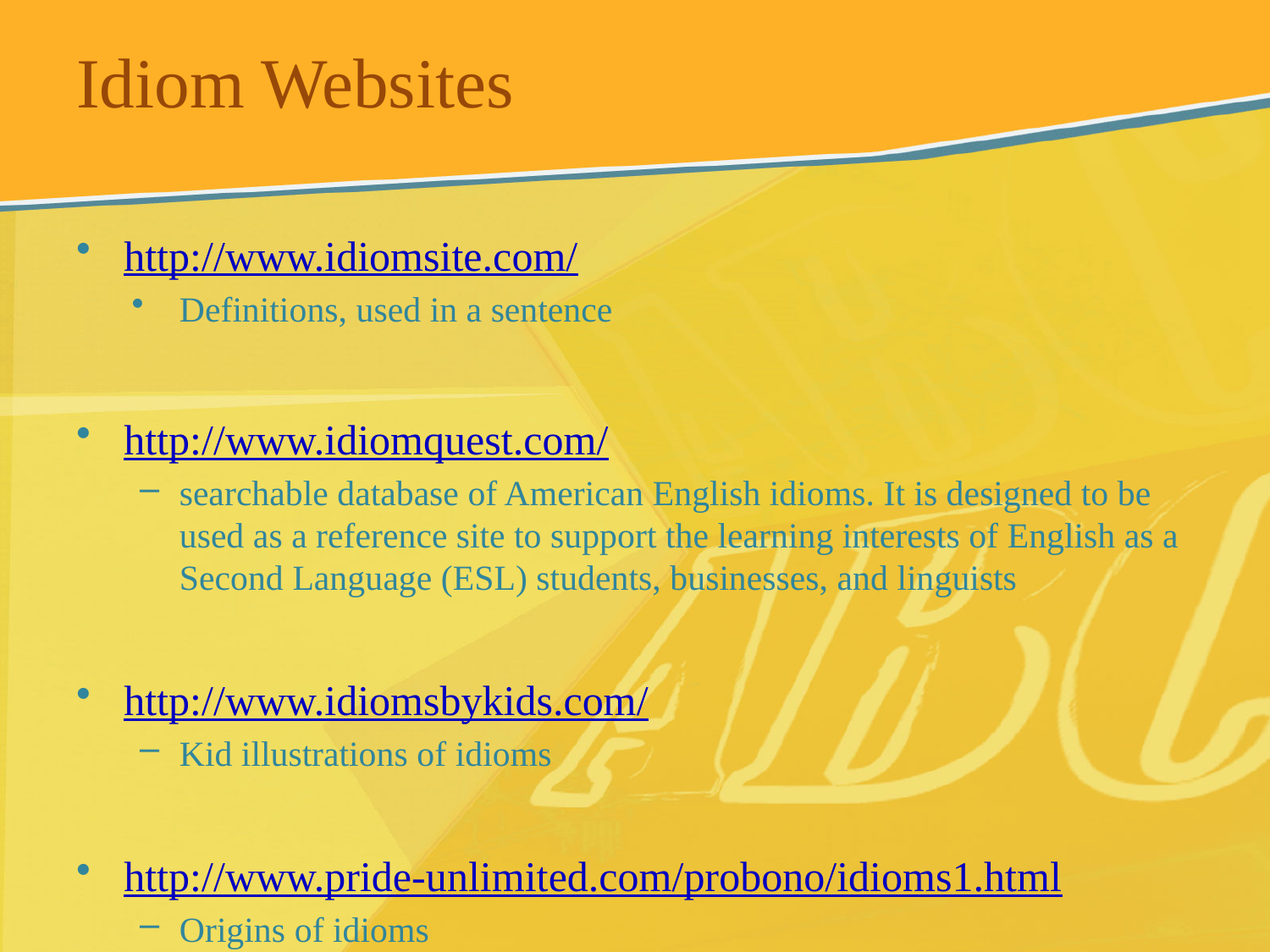

# Idiom Websites
http://www.idiomsite.com/
Definitions, used in a sentence

http://www.idiomquest.com/
searchable database of American English idioms. It is designed to be used as a reference site to support the learning interests of English as a Second Language (ESL) students, businesses, and linguists

http://www.idiomsbykids.com/
Kid illustrations of idioms

http://www.pride-unlimited.com/probono/idioms1.html
Origins of idioms